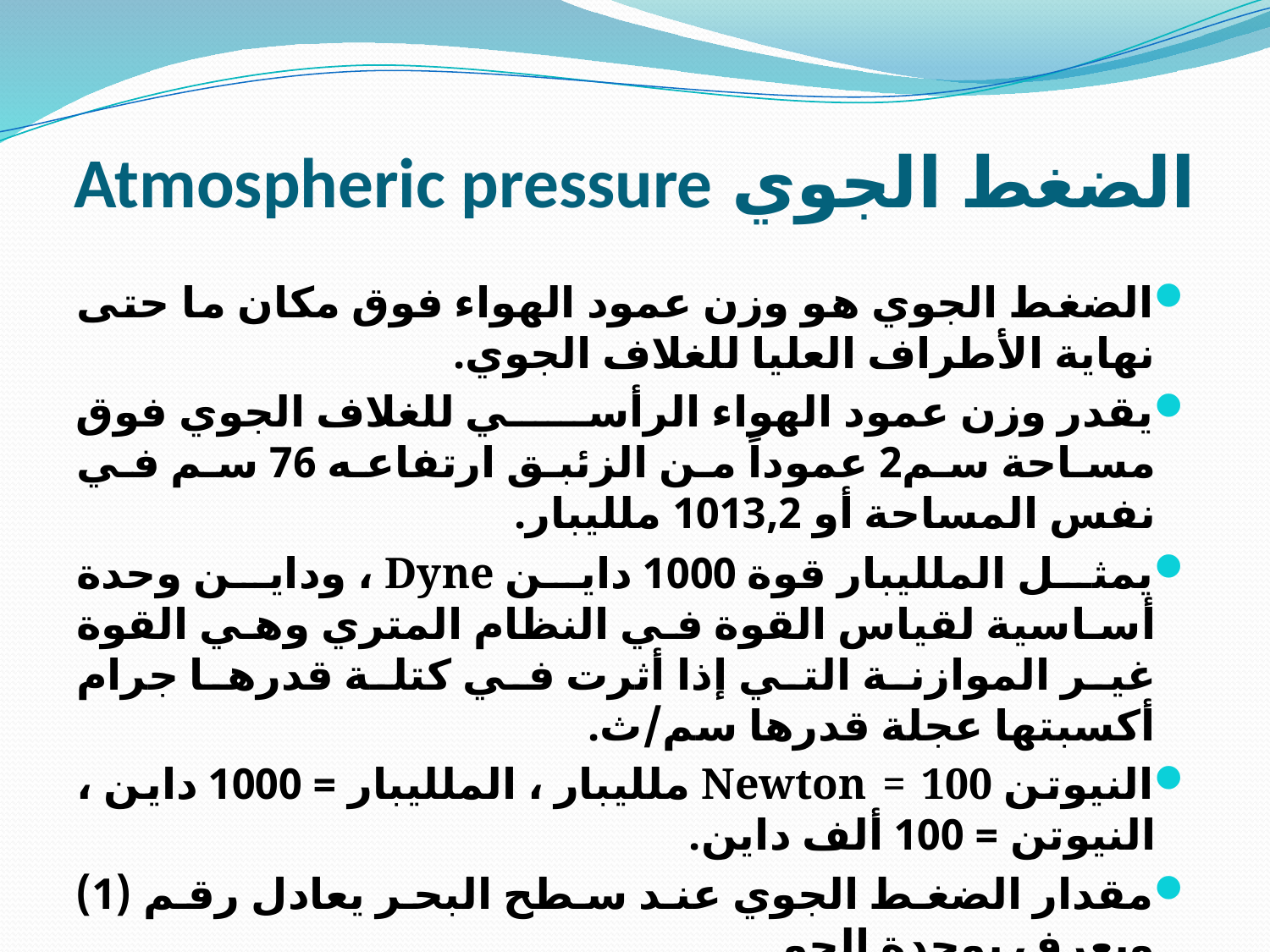

# الضغط الجوي Atmospheric pressure
الضغط الجوي هو وزن عمود الهواء فوق مكان ما حتى نهاية الأطراف العليا للغلاف الجوي.
يقدر وزن عمود الهواء الرأسي للغلاف الجوي فوق مساحة سم2 عموداً من الزئبق ارتفاعه 76 سم في نفس المساحة أو 1013,2 ملليبار.
يمثل الملليبار قوة 1000 داين Dyne ، وداين وحدة أساسية لقياس القوة في النظام المتري وهي القوة غير الموازنة التي إذا أثرت في كتلة قدرها جرام أكسبتها عجلة قدرها سم/ث.
النيوتن Newton = 100 ملليبار ، الملليبار = 1000 داين ، النيوتن = 100 ألف داين.
مقدار الضغط الجوي عند سطح البحر يعادل رقم (1) ويعرف بوحدة الجو.